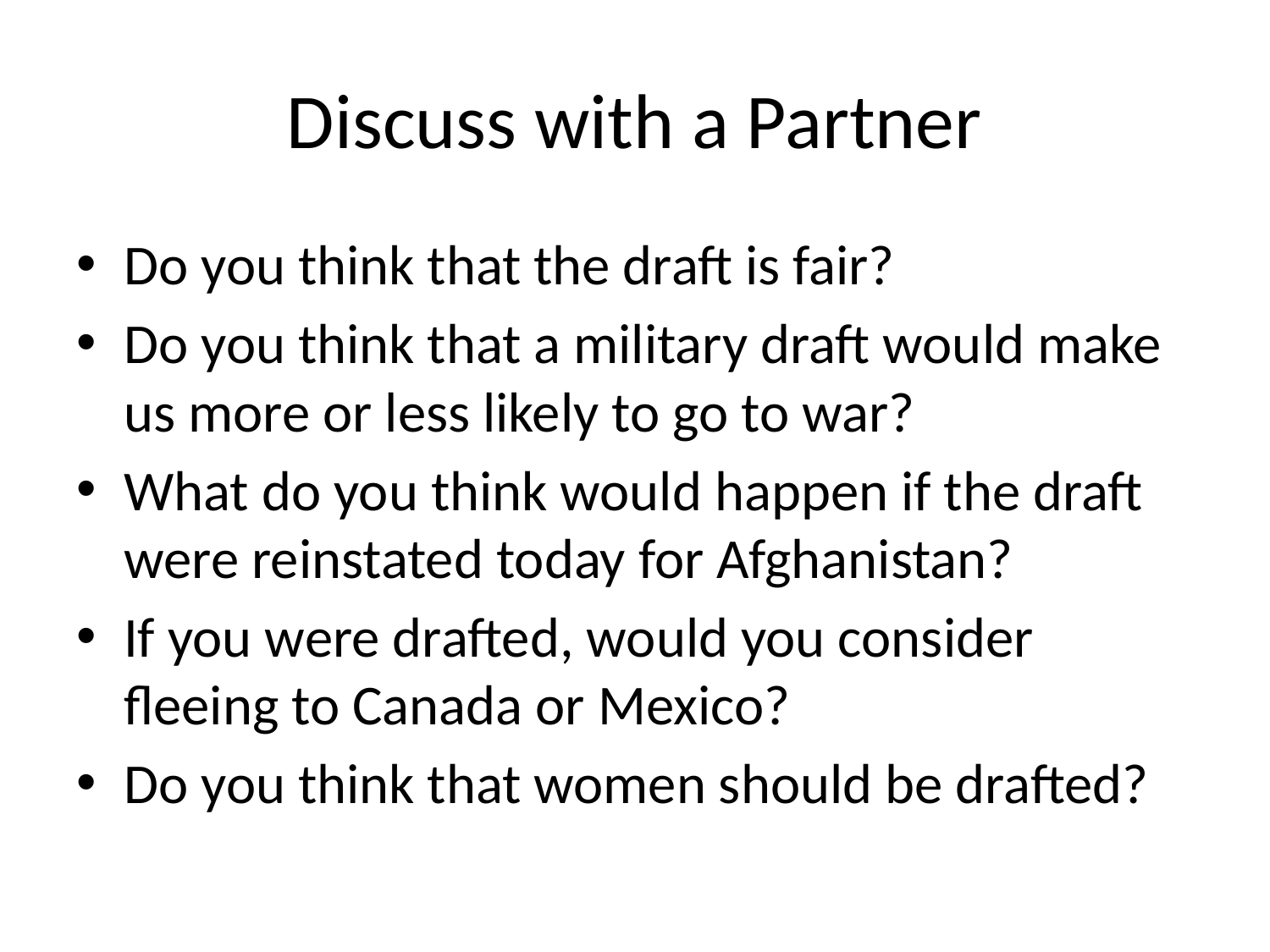

# Discuss with a Partner
Do you think that the draft is fair?
Do you think that a military draft would make us more or less likely to go to war?
What do you think would happen if the draft were reinstated today for Afghanistan?
If you were drafted, would you consider fleeing to Canada or Mexico?
Do you think that women should be drafted?